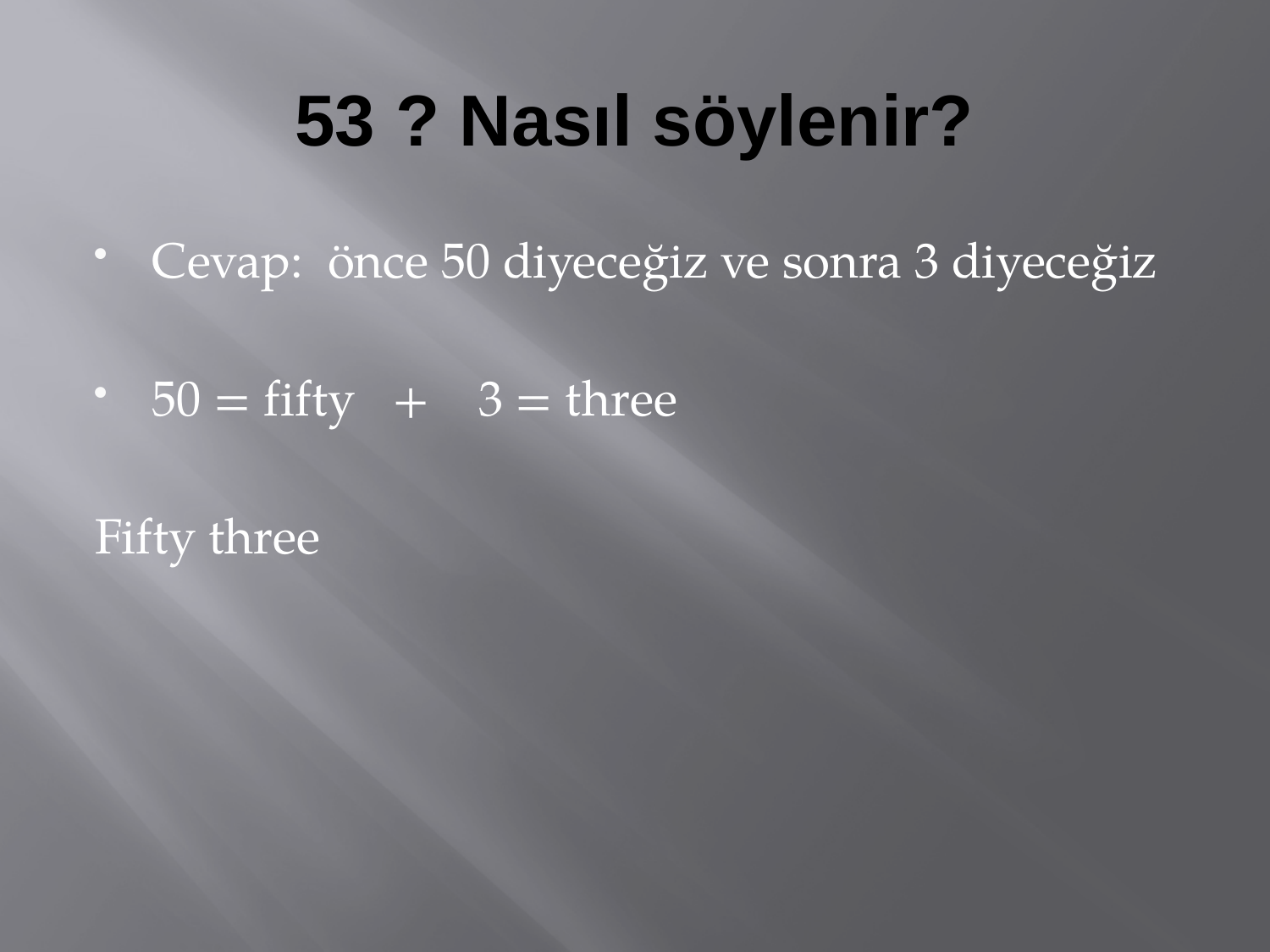

# 53 ? Nasıl söylenir?
Cevap:  önce 50 diyeceğiz ve sonra 3 diyeceğiz

50 = fifty   +    3 = three

Fifty three